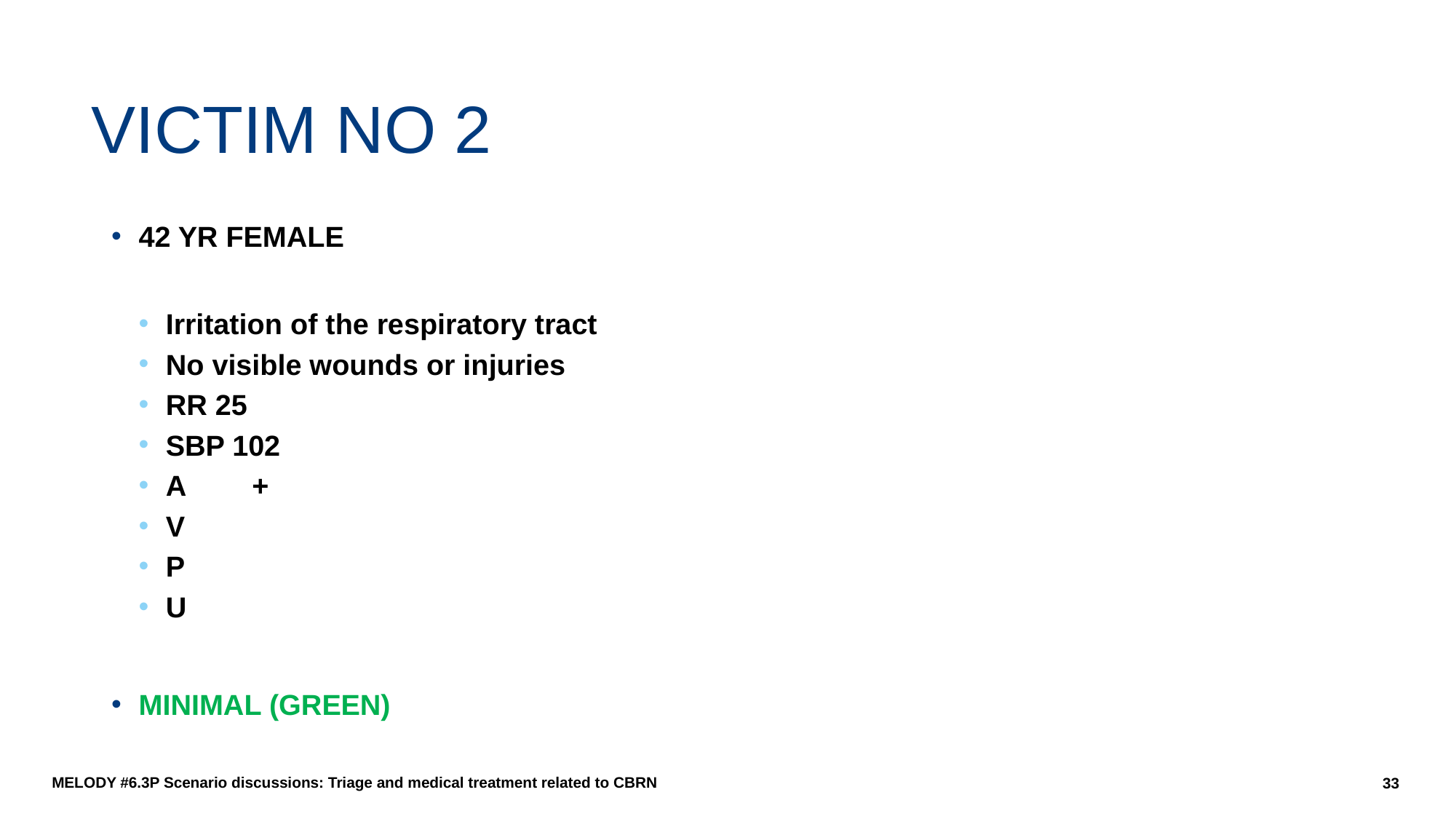

# VICTIM NO 2
42 YR FEMALE

Irritation of the respiratory tract
No visible wounds or injuries
RR 25
SBP 102
A	+
V
P
U

MINIMAL (GREEN)

MELODY #6.3P Scenario discussions: Triage and medical treatment related to CBRN
33